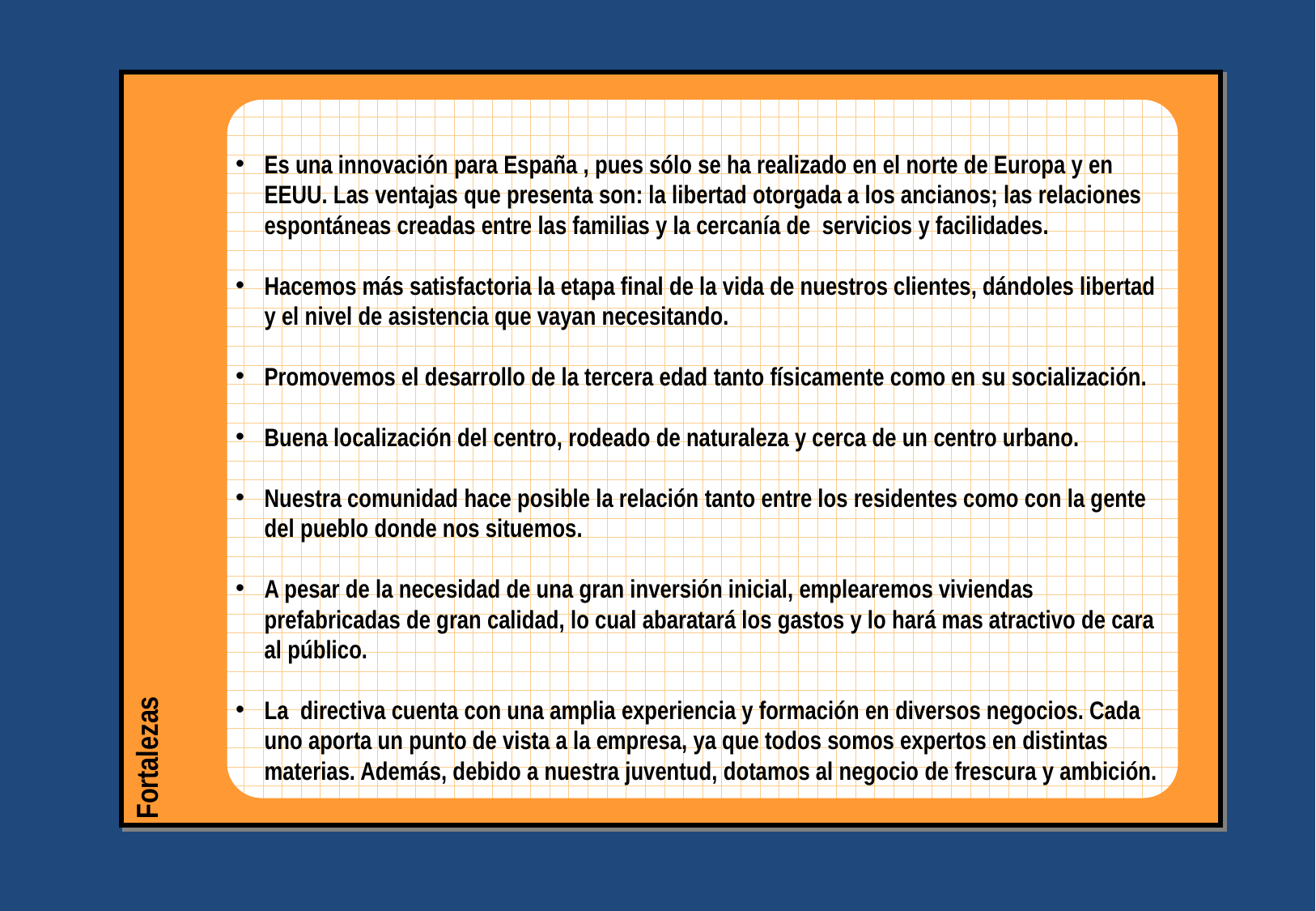

Fortalezas

Es una innovación para España , pues sólo se ha realizado en el norte de Europa y en EEUU. Las ventajas que presenta son: la libertad otorgada a los ancianos; las relaciones espontáneas creadas entre las familias y la cercanía de  servicios y facilidades.

Hacemos más satisfactoria la etapa final de la vida de nuestros clientes, dándoles libertad y el nivel de asistencia que vayan necesitando.

Promovemos el desarrollo de la tercera edad tanto físicamente como en su socialización.

Buena localización del centro, rodeado de naturaleza y cerca de un centro urbano.

Nuestra comunidad hace posible la relación tanto entre los residentes como con la gente del pueblo donde nos situemos.

A pesar de la necesidad de una gran inversión inicial, emplearemos viviendas prefabricadas de gran calidad, lo cual abaratará los gastos y lo hará mas atractivo de cara al público.

La  directiva cuenta con una amplia experiencia y formación en diversos negocios. Cada uno aporta un punto de vista a la empresa, ya que todos somos expertos en distintas materias. Además, debido a nuestra juventud, dotamos al negocio de frescura y ambición.